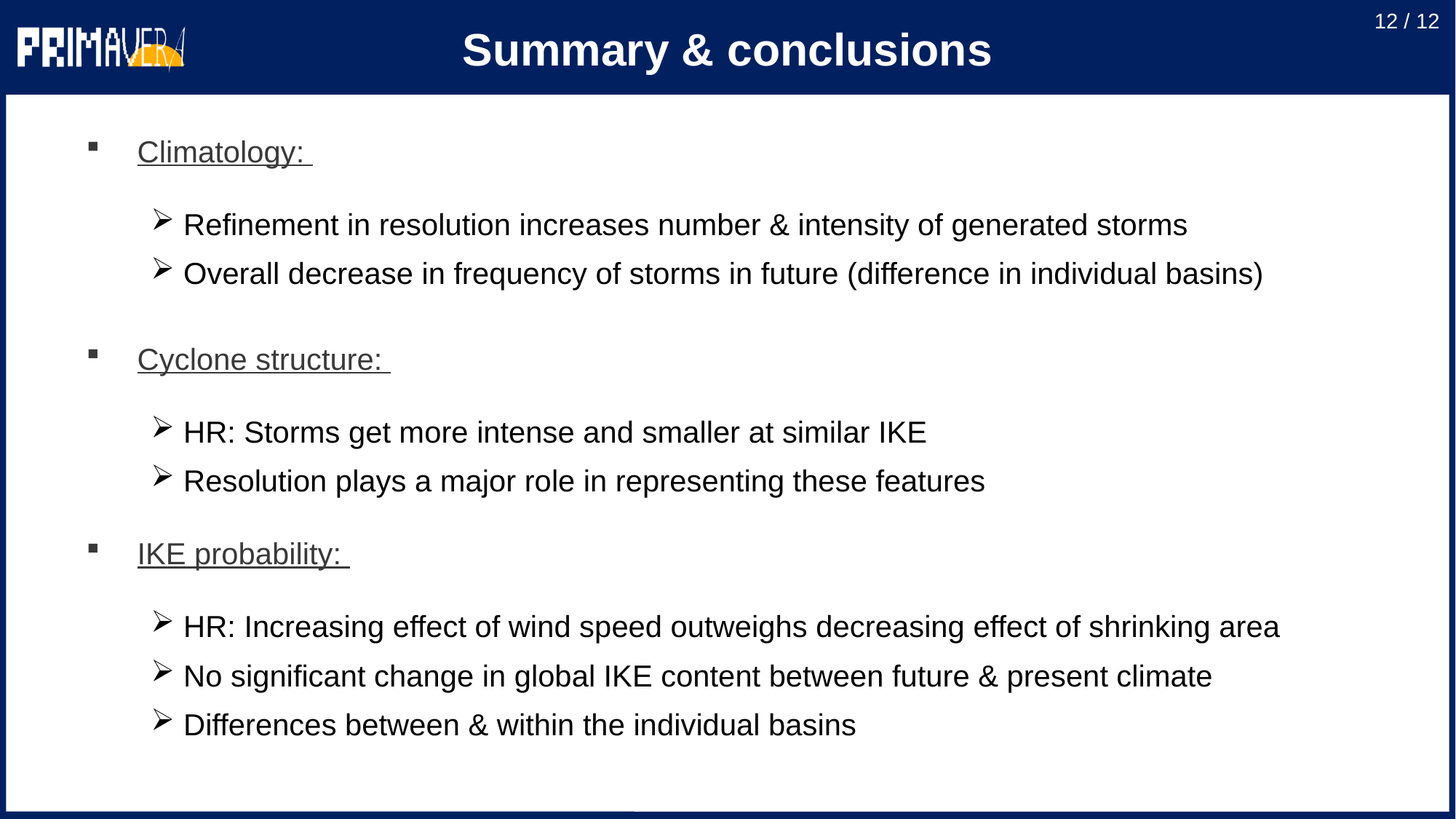

12 / 12
Summary & conclusions

Climatology:

 Refinement in resolution increases number & intensity of generated storms

 Overall decrease in frequency of storms in future (difference in individual basins)

Cyclone structure:

 HR: Storms get more intense and smaller at similar IKE

 Resolution plays a major role in representing these features

IKE probability:

 HR: Increasing effect of wind speed outweighs decreasing effect of shrinking area

 No significant change in global IKE content between future & present climate

 Differences between & within the individual basins